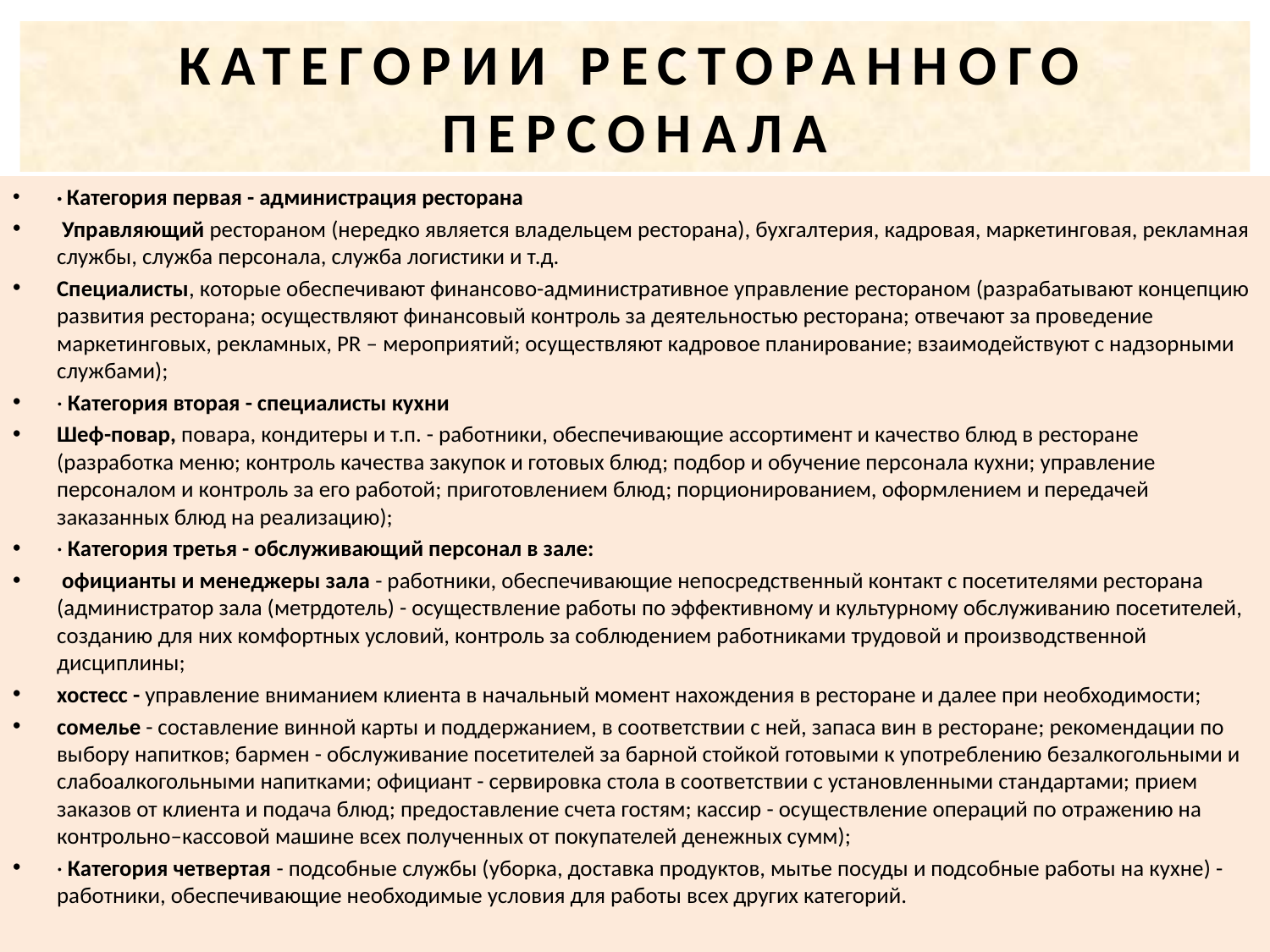

# КАТЕГОРИИ РЕСТОРАННОГО ПЕРСОНАЛА
· Категория первая - администрация ресторана
 Управляющий рестораном (нередко является владельцем ресторана), бухгалтерия, кадровая, маркетинговая, рекламная службы, служба персонала, служба логистики и т.д.
Специалисты, которые обеспечивают финансово-административное управление рестораном (разрабатывают концепцию развития ресторана; осуществляют финансовый контроль за деятельностью ресторана; отвечают за проведение маркетинговых, рекламных, PR – мероприятий; осуществляют кадровое планирование; взаимодействуют с надзорными службами);
· Категория вторая - специалисты кухни
Шеф-повар, повара, кондитеры и т.п. - работники, обеспечивающие ассортимент и качество блюд в ресторане (разработка меню; контроль качества закупок и готовых блюд; подбор и обучение персонала кухни; управление персоналом и контроль за его работой; приготовлением блюд; порционированием, оформлением и передачей заказанных блюд на реализацию);
· Категория третья - обслуживающий персонал в зале:
 официанты и менеджеры зала - работники, обеспечивающие непосредственный контакт с посетителями ресторана (администратор зала (метрдотель) - осуществление работы по эффективному и культурному обслуживанию посетителей, созданию для них комфортных условий, контроль за соблюдением работниками трудовой и производственной дисциплины;
хостесс - управление вниманием клиента в начальный момент нахождения в ресторане и далее при необходимости;
сомелье - составление винной карты и поддержанием, в соответствии с ней, запаса вин в ресторане; рекомендации по выбору напитков; бармен - обслуживание посетителей за барной стойкой готовыми к употреблению безалкогольными и слабоалкогольными напитками; официант - сервировка стола в соответствии с установленными стандартами; прием заказов от клиента и подача блюд; предоставление счета гостям; кассир - осуществление операций по отражению на контрольно–кассовой машине всех полученных от покупателей денежных сумм);
· Категория четвертая - подсобные службы (уборка, доставка продуктов, мытье посуды и подсобные работы на кухне) - работники, обеспечивающие необходимые условия для работы всех других категорий.